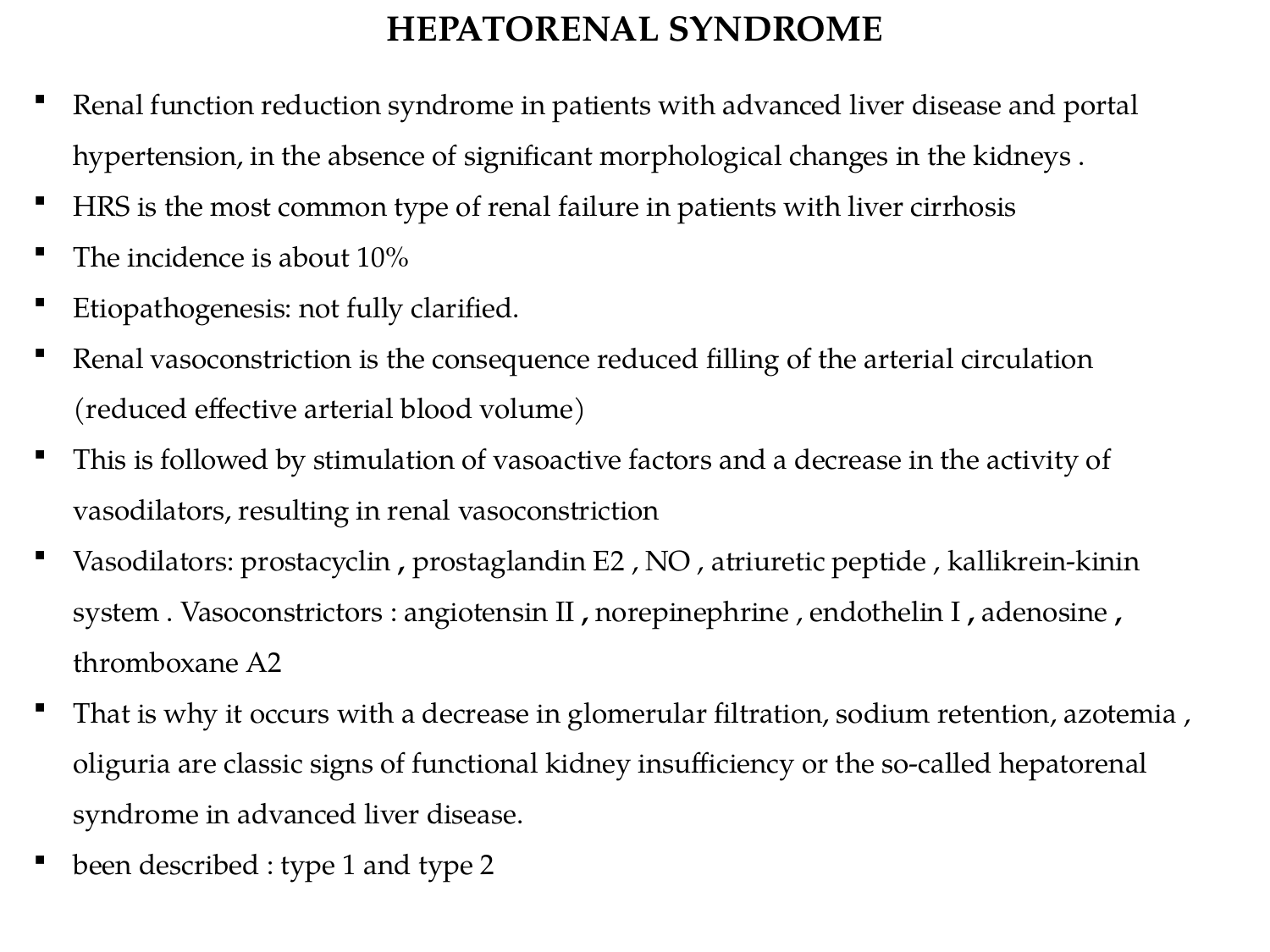

HEPATORENAL SYNDROME
Renal function reduction syndrome in patients with advanced liver disease and portal hypertension, in the absence of significant morphological changes in the kidneys .
HRS is the most common type of renal failure in patients with liver cirrhosis
The incidence is about 10%
Etiopathogenesis: not fully clarified.
Renal vasoconstriction is the consequence reduced filling of the arterial circulation (reduced effective arterial blood volume)
This is followed by stimulation of vasoactive factors and a decrease in the activity of vasodilators, resulting in renal vasoconstriction
Vasodilators: prostacyclin , prostaglandin E2 , NO , atriuretic peptide , kallikrein-kinin system . Vasoconstrictors : angiotensin II , norepinephrine , endothelin I , adenosine , thromboxane A2
That is why it occurs with a decrease in glomerular filtration, sodium retention, azotemia , oliguria are classic signs of functional kidney insufficiency or the so-called hepatorenal syndrome in advanced liver disease.
been described : type 1 and type 2